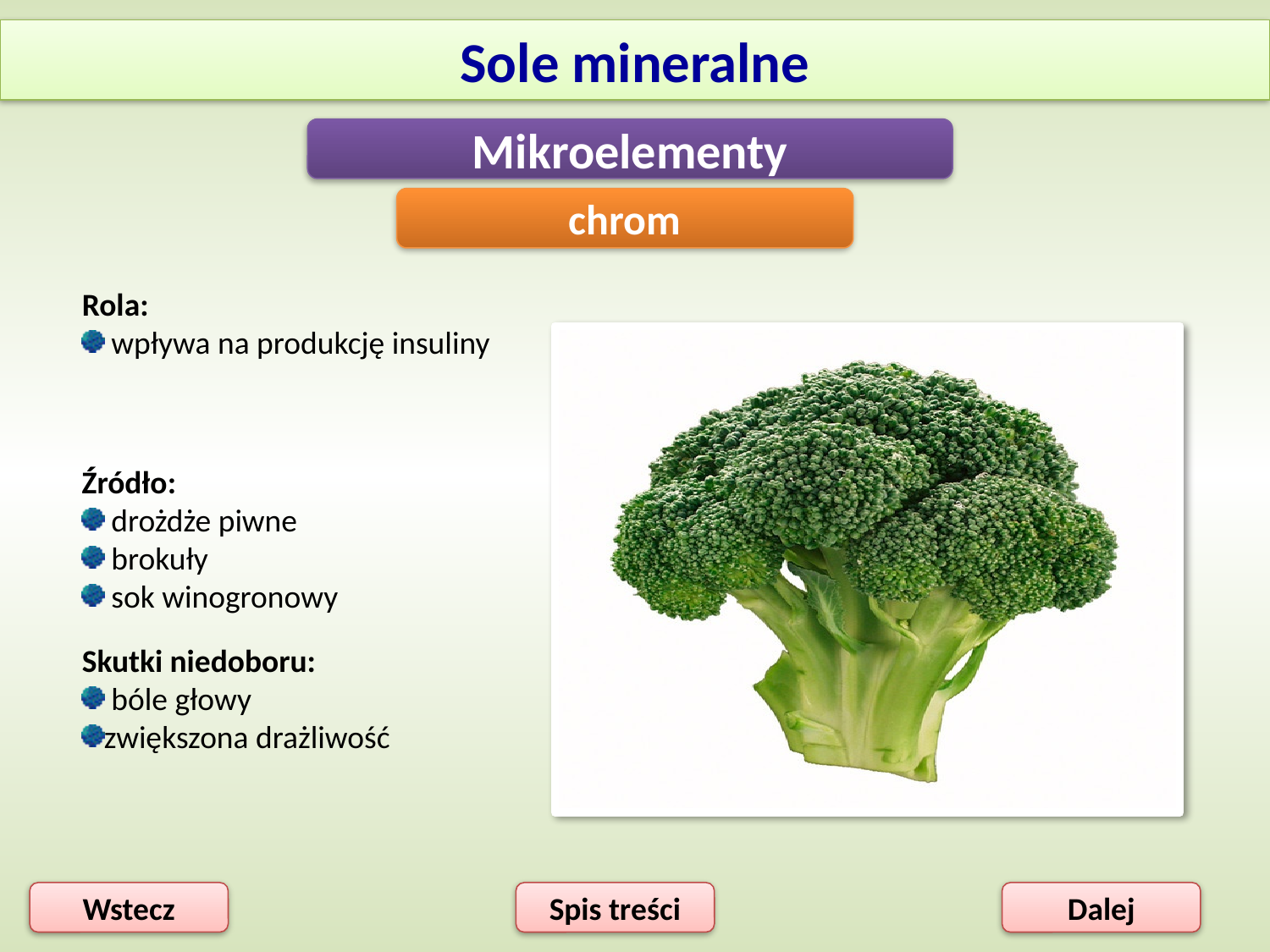

Sole mineralne
Mikroelementy
chrom
Rola:
 wpływa na produkcję insuliny

Źródło:
 drożdże piwne
 brokuły
 sok winogronowy
Skutki niedoboru:
 bóle głowy
zwiększona drażliwość
Wstecz
Spis treści
Dalej